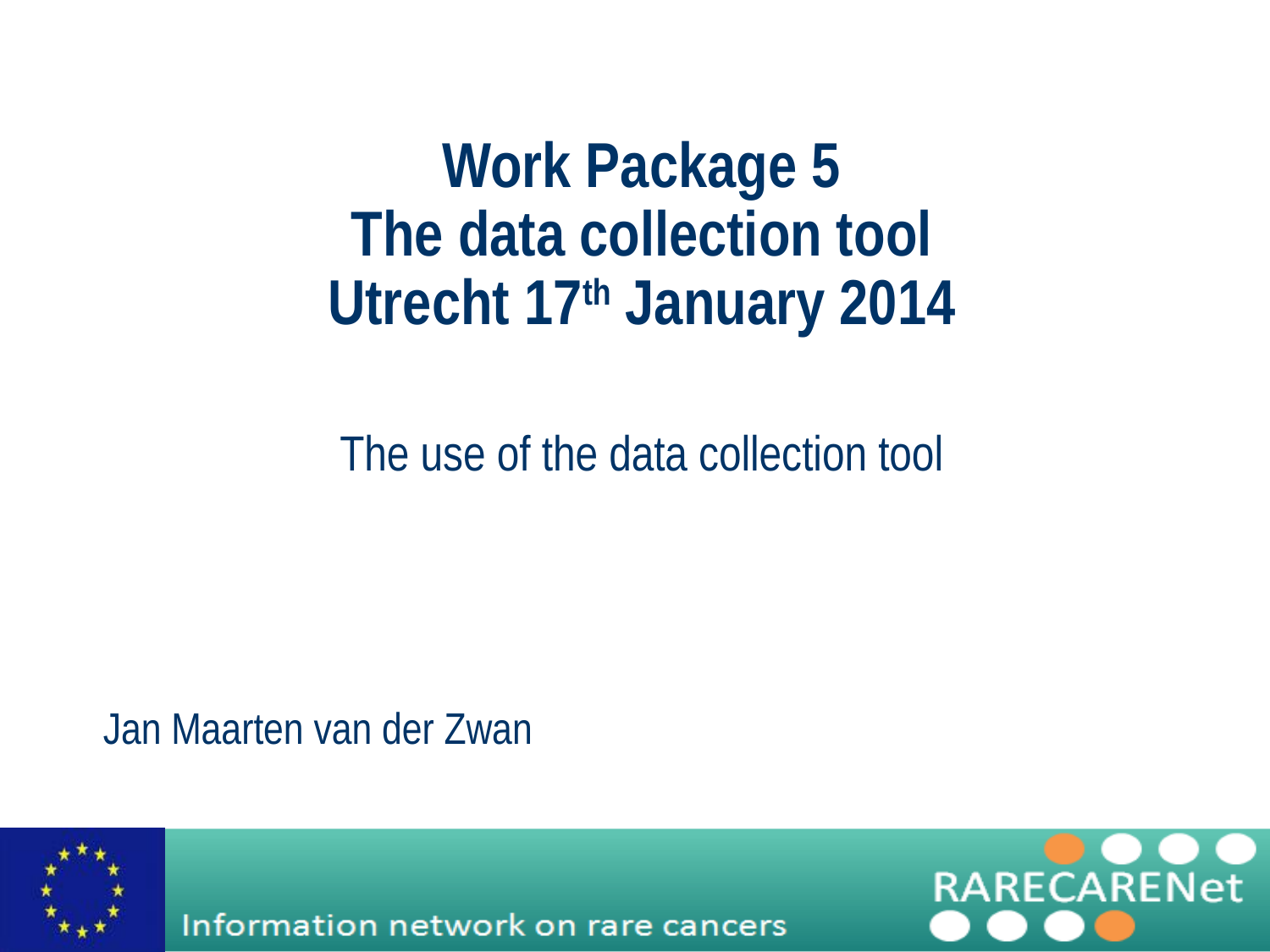

Work Package 5
The data collection tool
Utrecht 17th January 2014
The use of the data collection tool
Jan Maarten van der Zwan